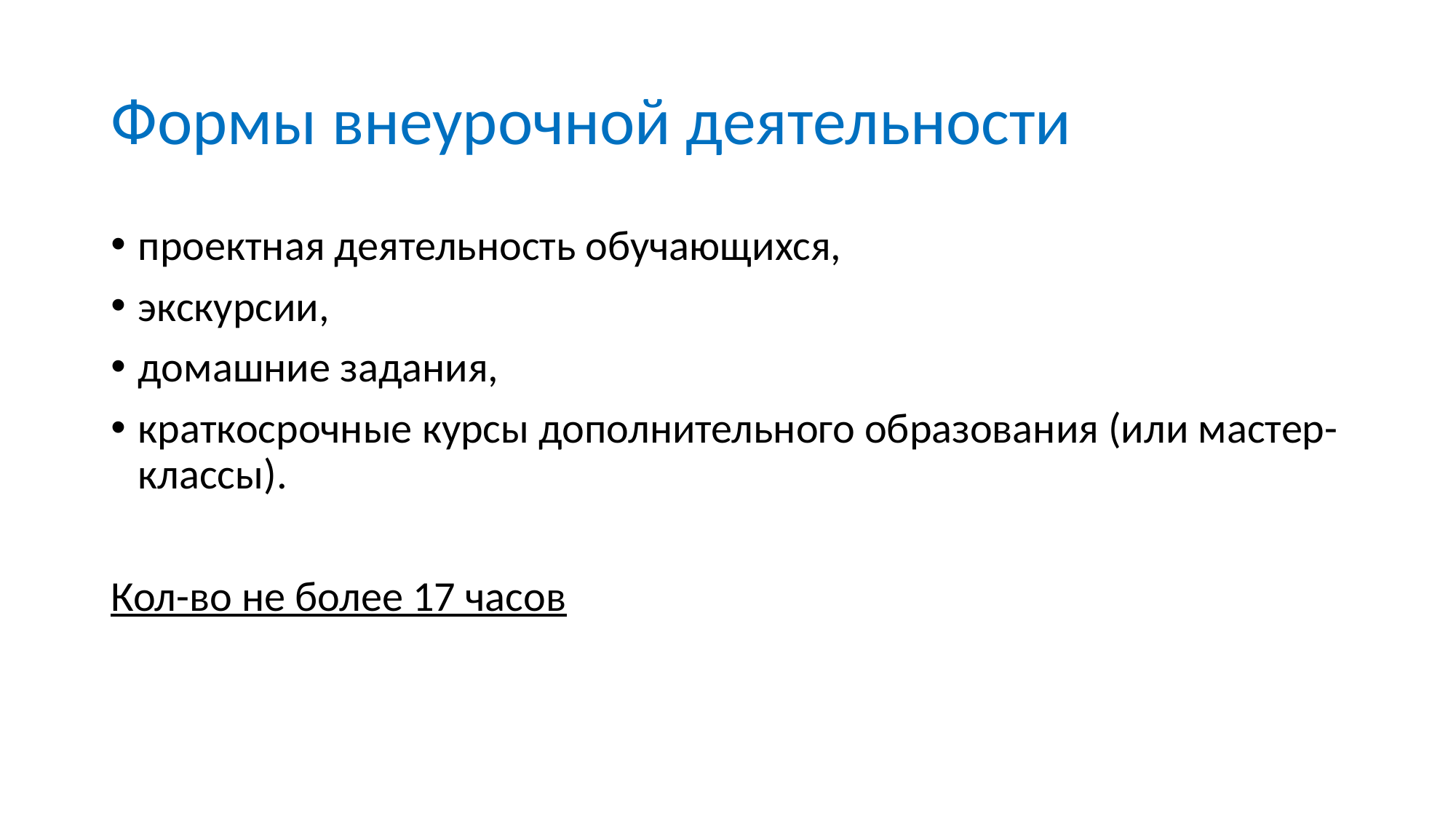

# Формы внеурочной деятельности
проектная деятельность обучающихся,
экскурсии,
домашние задания,
краткосрочные курсы дополнительного образования (или мастер-классы).

Кол-во не более 17 часов